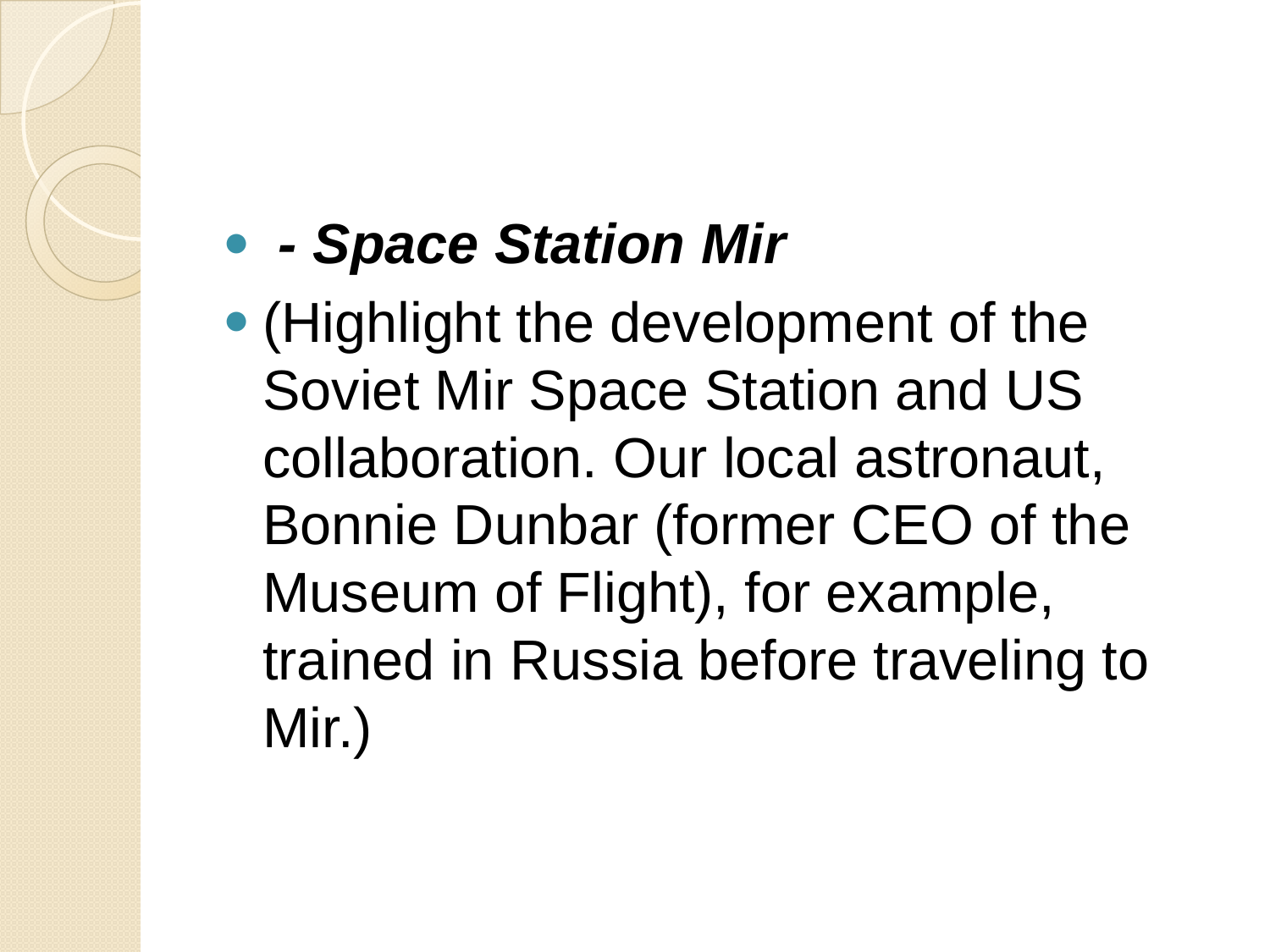

#
 - Space Station Mir
(Highlight the development of the Soviet Mir Space Station and US collaboration. Our local astronaut, Bonnie Dunbar (former CEO of the Museum of Flight), for example, trained in Russia before traveling to Mir.)